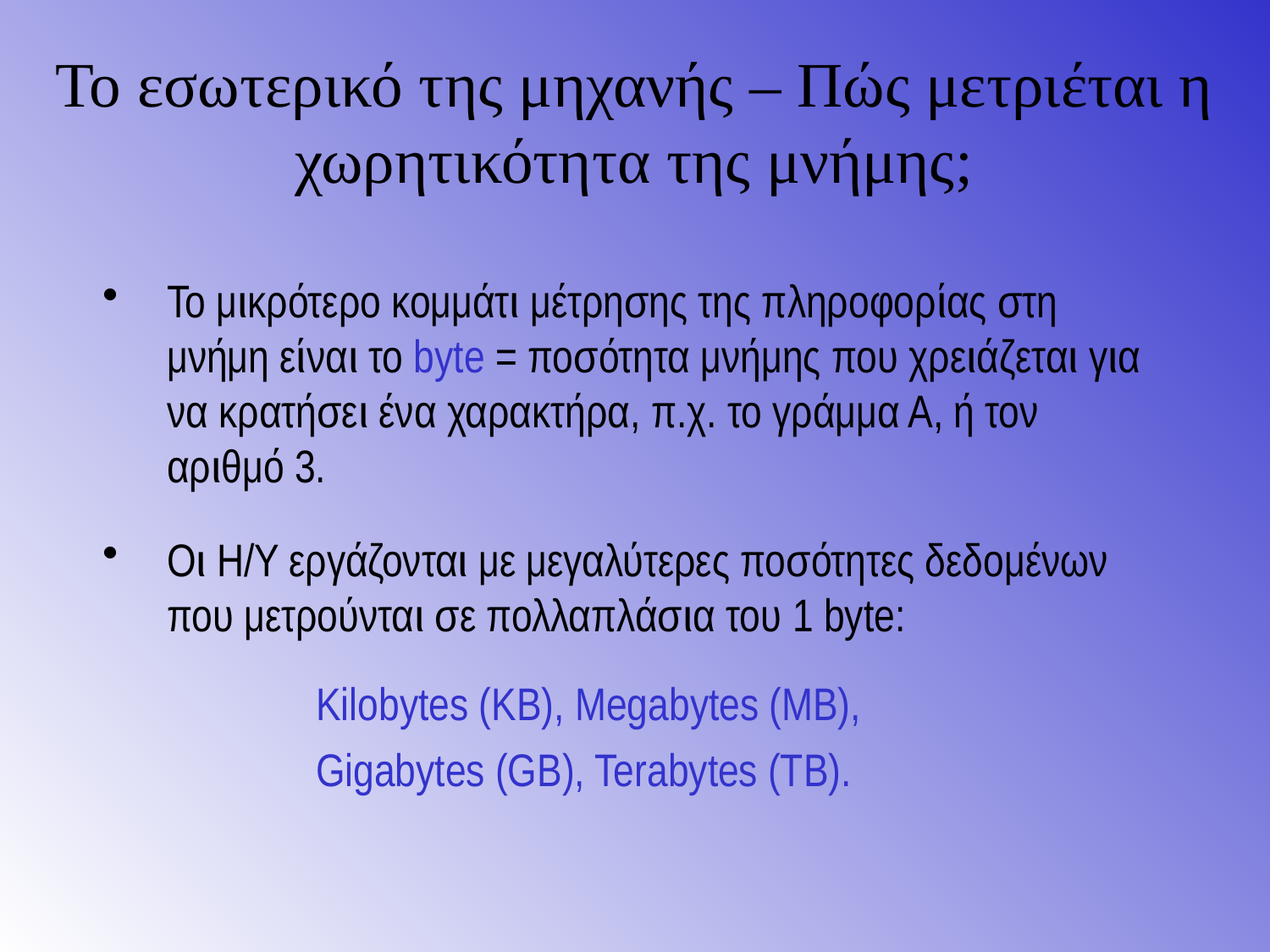

Το εσωτερικό της μηχανής – Πώς μετριέται η χωρητικότητα της μνήμης;
Το μικρότερο κομμάτι μέτρησης της πληροφορίας στη μνήμη είναι το byte = ποσότητα μνήμης που χρειάζεται για να κρατήσει ένα χαρακτήρα, π.χ. το γράμμα Α, ή τον αριθμό 3.

Οι Η/Υ εργάζονται με μεγαλύτερες ποσότητες δεδομένων που μετρούνται σε πολλαπλάσια του 1 byte:
	Kilobytes (KB), Megabytes (MB),
	Gigabytes (GB), Terabytes (TB).